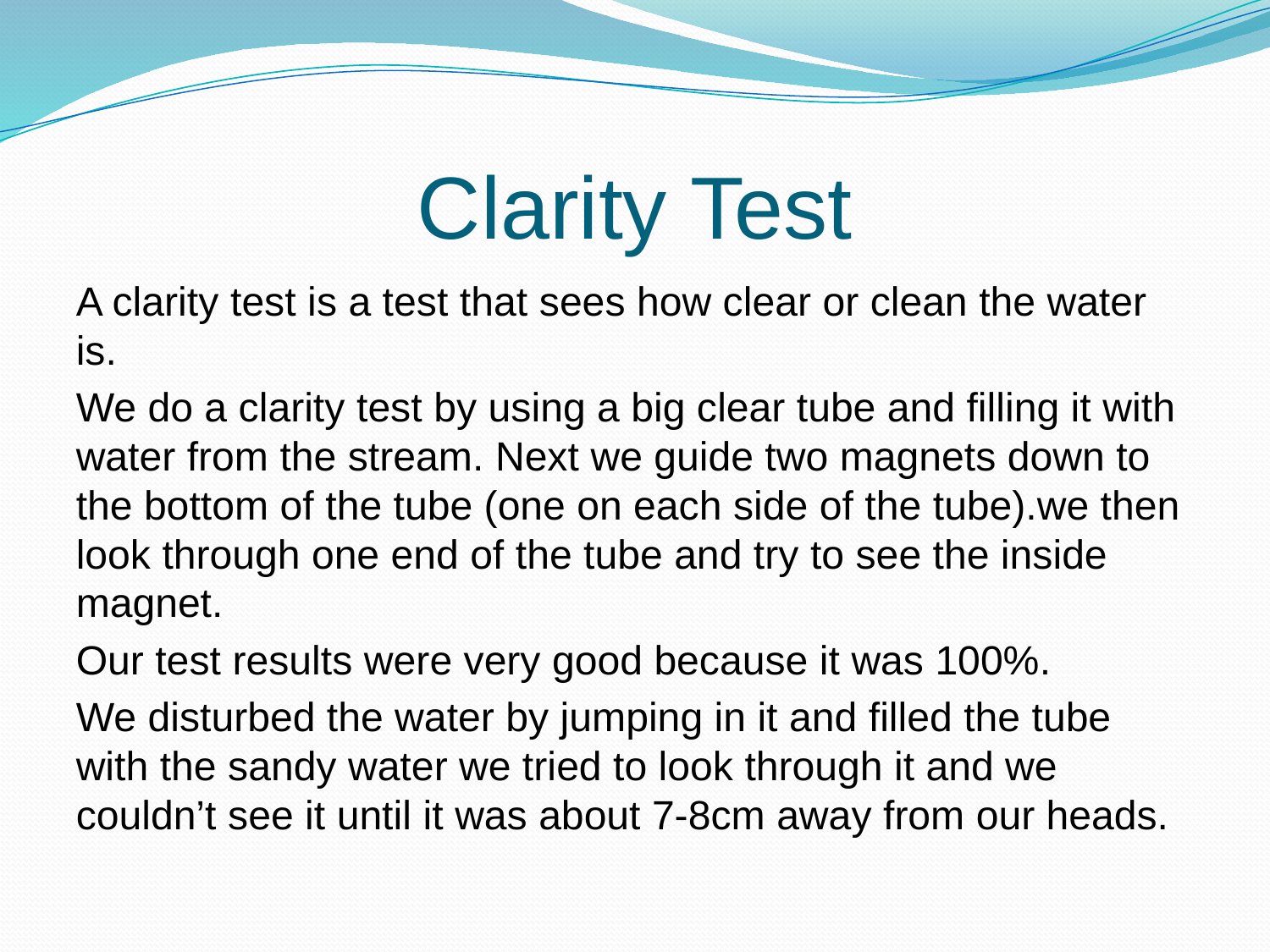

# Clarity Test
A clarity test is a test that sees how clear or clean the water  is.
We do a clarity test by using a big clear tube and filling it with water from the stream. Next we guide two magnets down to the bottom of the tube (one on each side of the tube).we then look through one end of the tube and try to see the inside magnet.
Our test results were very good because it was 100%.
We disturbed the water by jumping in it and filled the tube with the sandy water we tried to look through it and we couldn’t see it until it was about 7-8cm away from our heads.